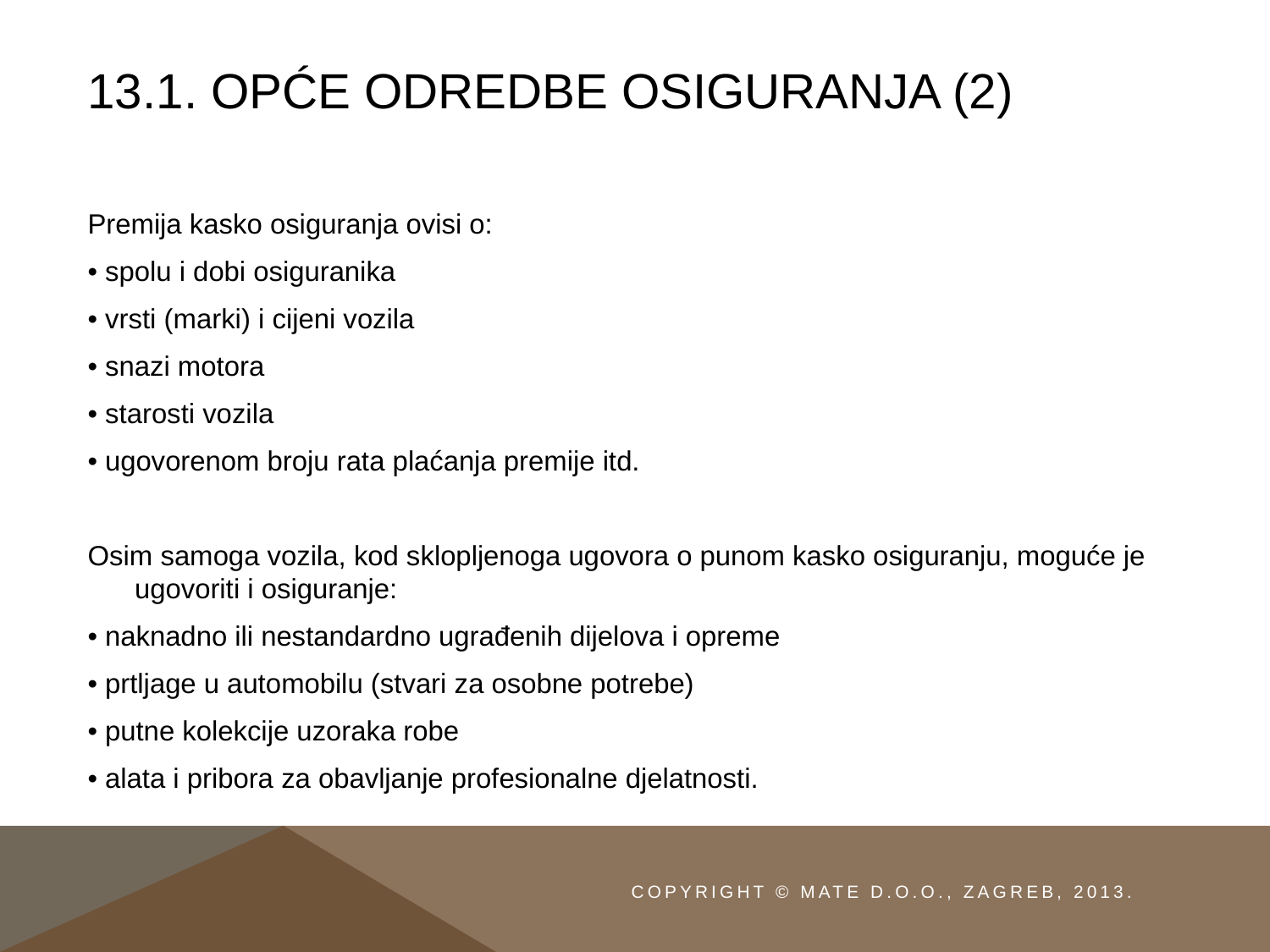

# 13.1. Opće odredbe osiguranja (2)

Premija kasko osiguranja ovisi o:
• spolu i dobi osiguranika
• vrsti (marki) i cijeni vozila
• snazi motora
• starosti vozila
• ugovorenom broju rata plaćanja premije itd.

Osim samoga vozila, kod sklopljenoga ugovora o punom kasko osiguranju, moguće je ugovoriti i osiguranje:
• naknadno ili nestandardno ugrađenih dijelova i opreme
• prtljage u automobilu (stvari za osobne potrebe)
• putne kolekcije uzoraka robe
• alata i pribora za obavljanje profesionalne djelatnosti.
Copyright © MATE d.o.o., Zagreb, 2013.